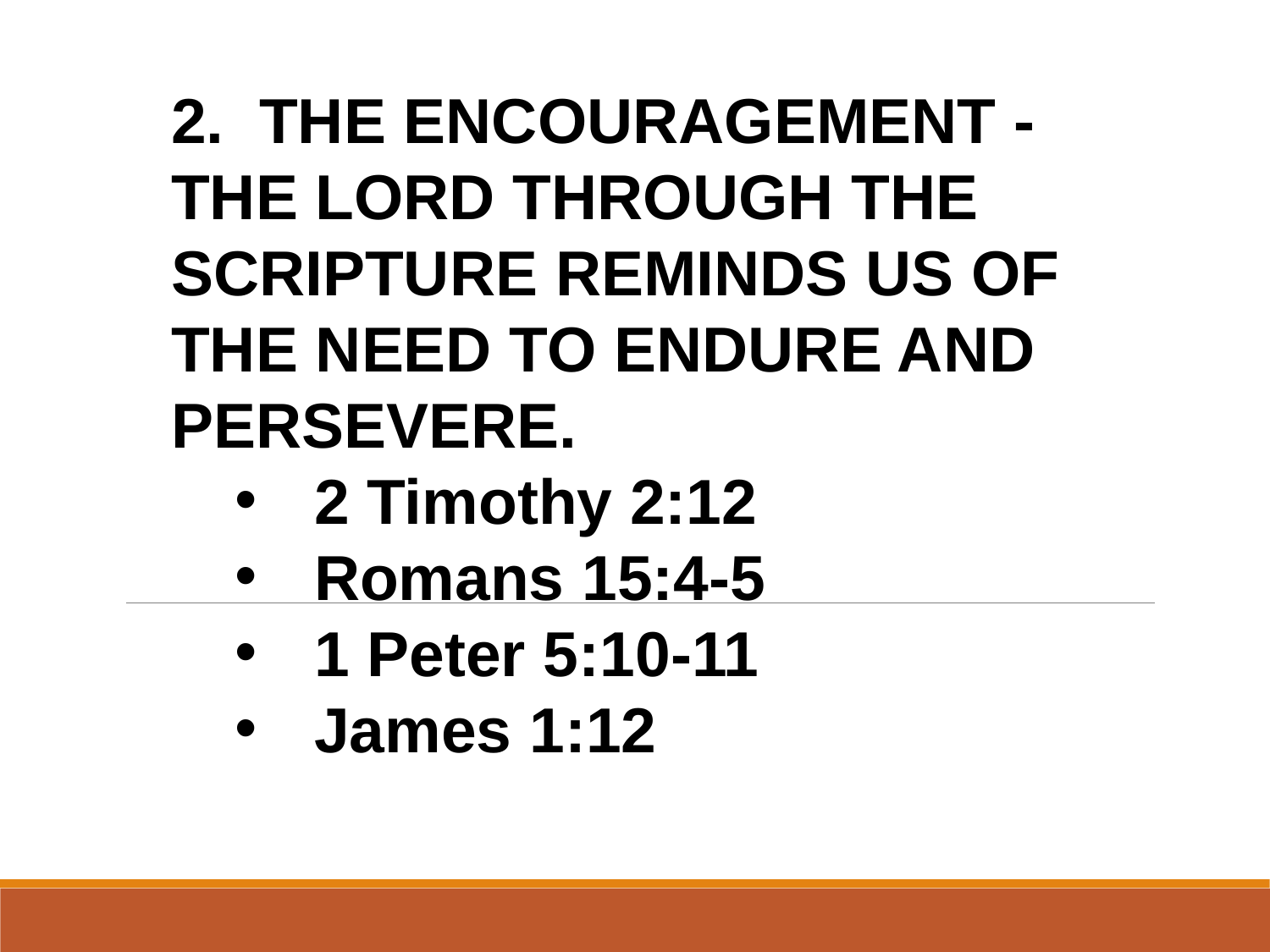

2.  THE ENCOURAGEMENT -  THE LORD THROUGH THE SCRIPTURE REMINDS US OF THE NEED TO ENDURE AND PERSEVERE.
2 Timothy 2:12
Romans 15:4-5
1 Peter 5:10-11
James 1:12